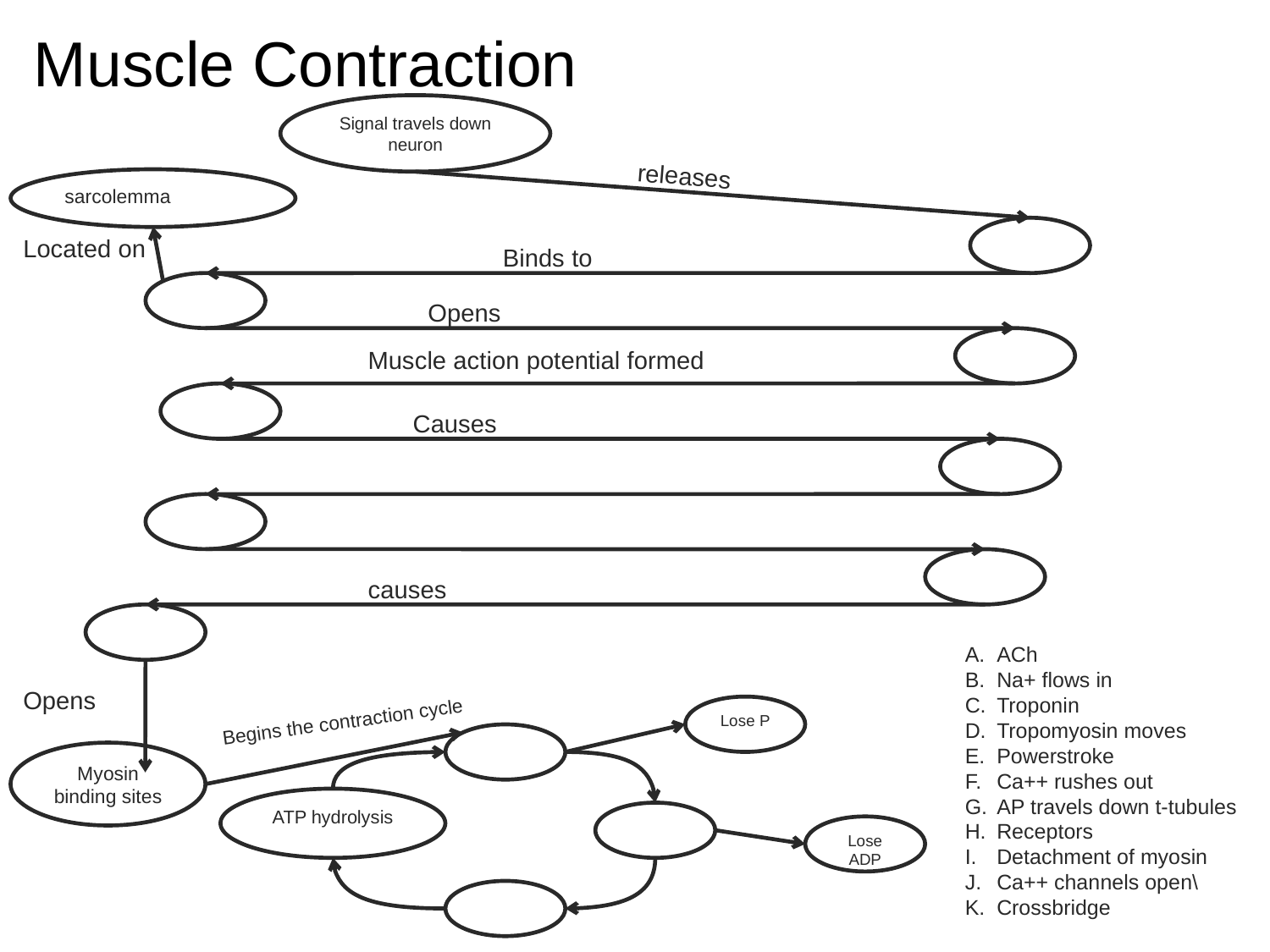

# Muscle Contraction
Signal travels down neuron
releases
sarcolemma

Located on
Binds to

Opens

Muscle action potential formed

Causes

causes

ACh
Na+ flows in
Troponin
Tropomyosin moves
Powerstroke
Ca++ rushes out
AP travels down t-tubules
Receptors
Detachment of myosin
Ca++ channels open\
Crossbridge
Opens
Lose P
Begins the contraction cycle

ATP hydrolysis

Myosin binding sites
Lose ADP